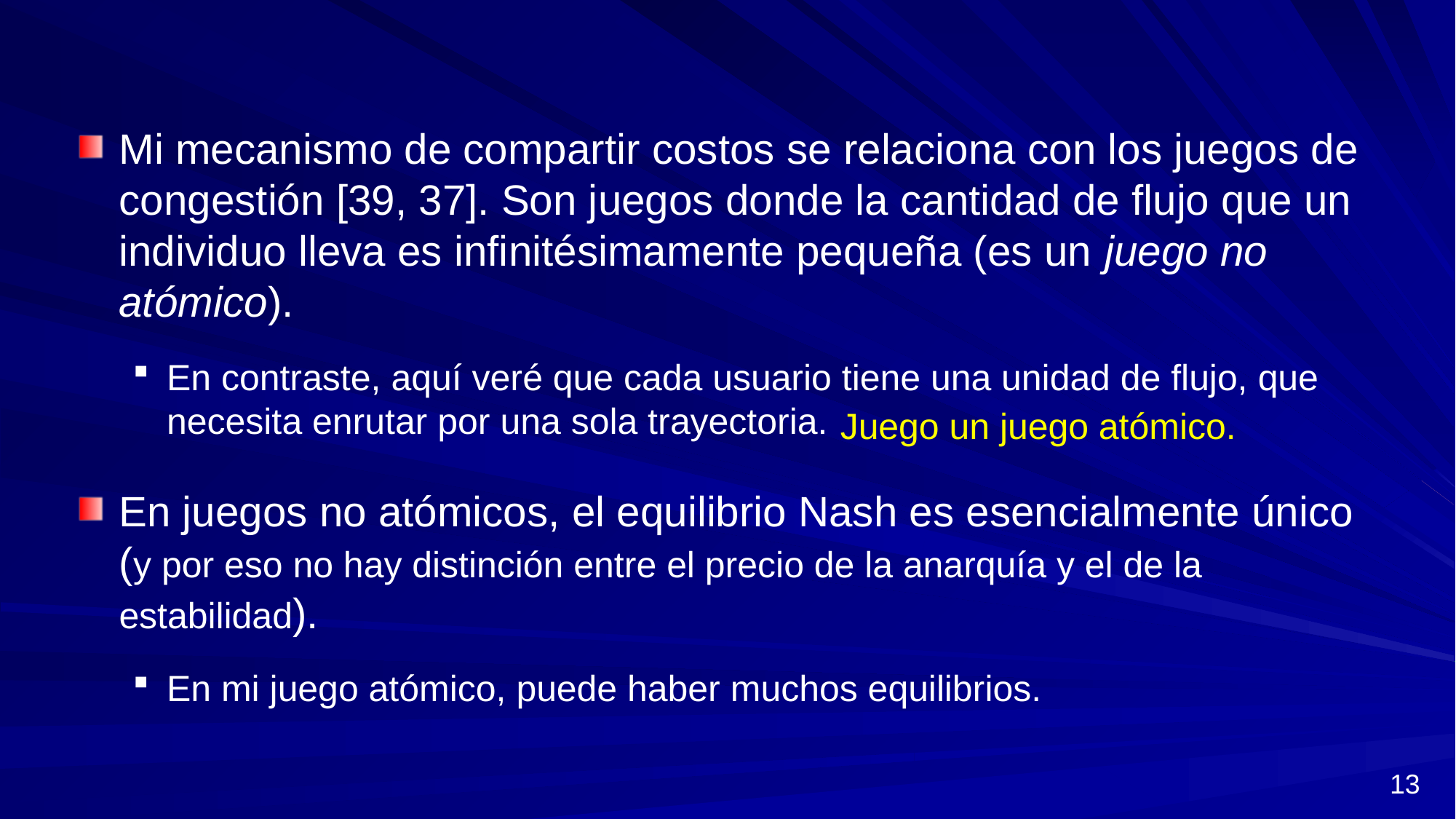

Mi mecanismo de compartir costos se relaciona con los juegos de congestión [39, 37]. Son juegos donde la cantidad de flujo que un individuo lleva es infinitésimamente pequeña (es un juego no atómico).

En contraste, aquí veré que cada usuario tiene una unidad de flujo, que necesita enrutar por una sola trayectoria.

En juegos no atómicos, el equilibrio Nash es esencialmente único (y por eso no hay distinción entre el precio de la anarquía y el de la estabilidad).

En mi juego atómico, puede haber muchos equilibrios.
Juego un juego atómico.
13